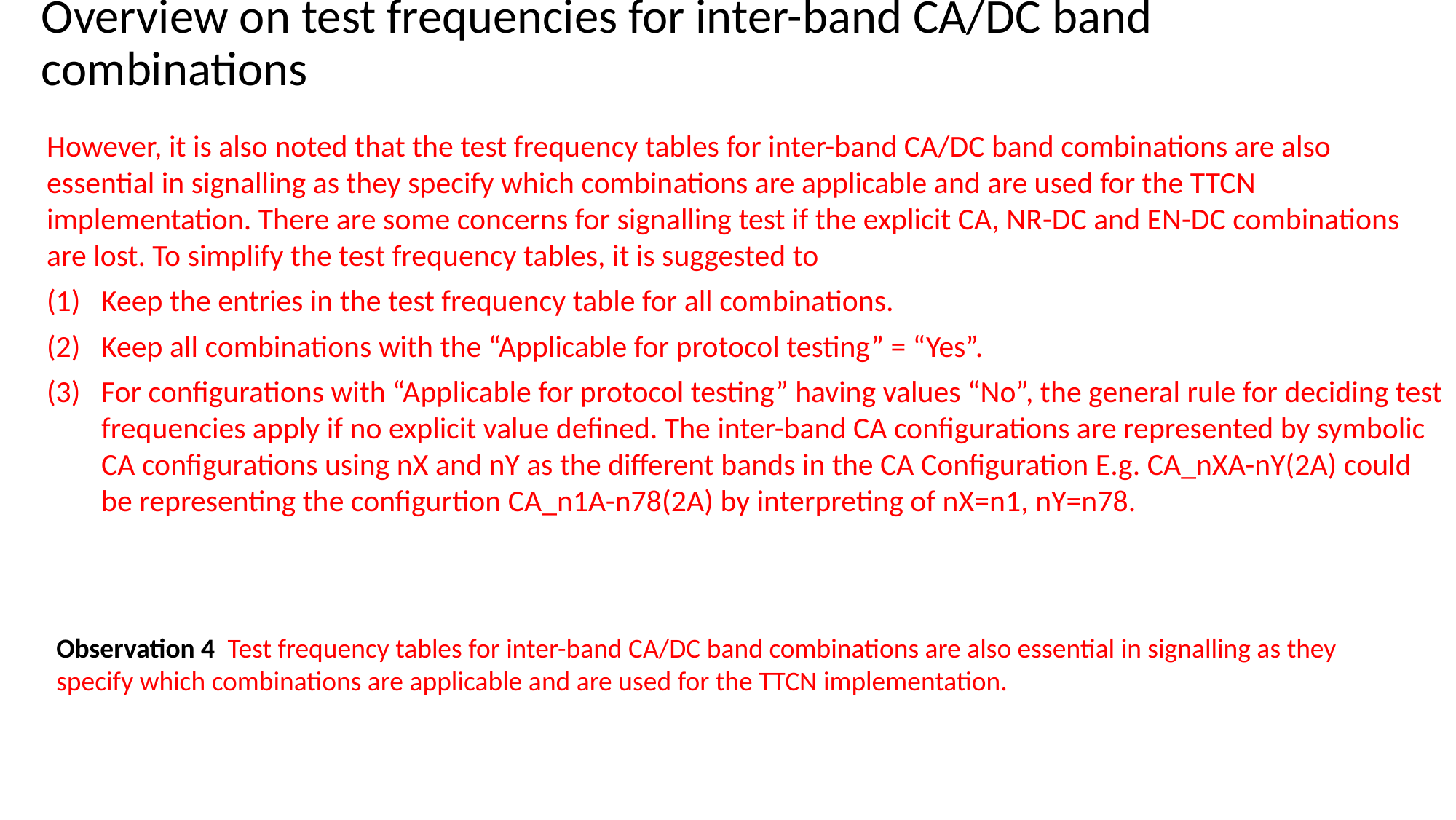

# Overview on test frequencies for inter-band CA/DC band combinations
However, it is also noted that the test frequency tables for inter-band CA/DC band combinations are also essential in signalling as they specify which combinations are applicable and are used for the TTCN implementation. There are some concerns for signalling test if the explicit CA, NR-DC and EN-DC combinations are lost. To simplify the test frequency tables, it is suggested to
Keep the entries in the test frequency table for all combinations.
Keep all combinations with the “Applicable for protocol testing” = “Yes”.
For configurations with “Applicable for protocol testing” having values “No”, the general rule for deciding test frequencies apply if no explicit value defined. The inter-band CA configurations are represented by symbolic CA configurations using nX and nY as the different bands in the CA Configuration E.g. CA_nXA-nY(2A) could be representing the configurtion CA_n1A-n78(2A) by interpreting of nX=n1, nY=n78.
Observation 4  Test frequency tables for inter-band CA/DC band combinations are also essential in signalling as they specify which combinations are applicable and are used for the TTCN implementation.